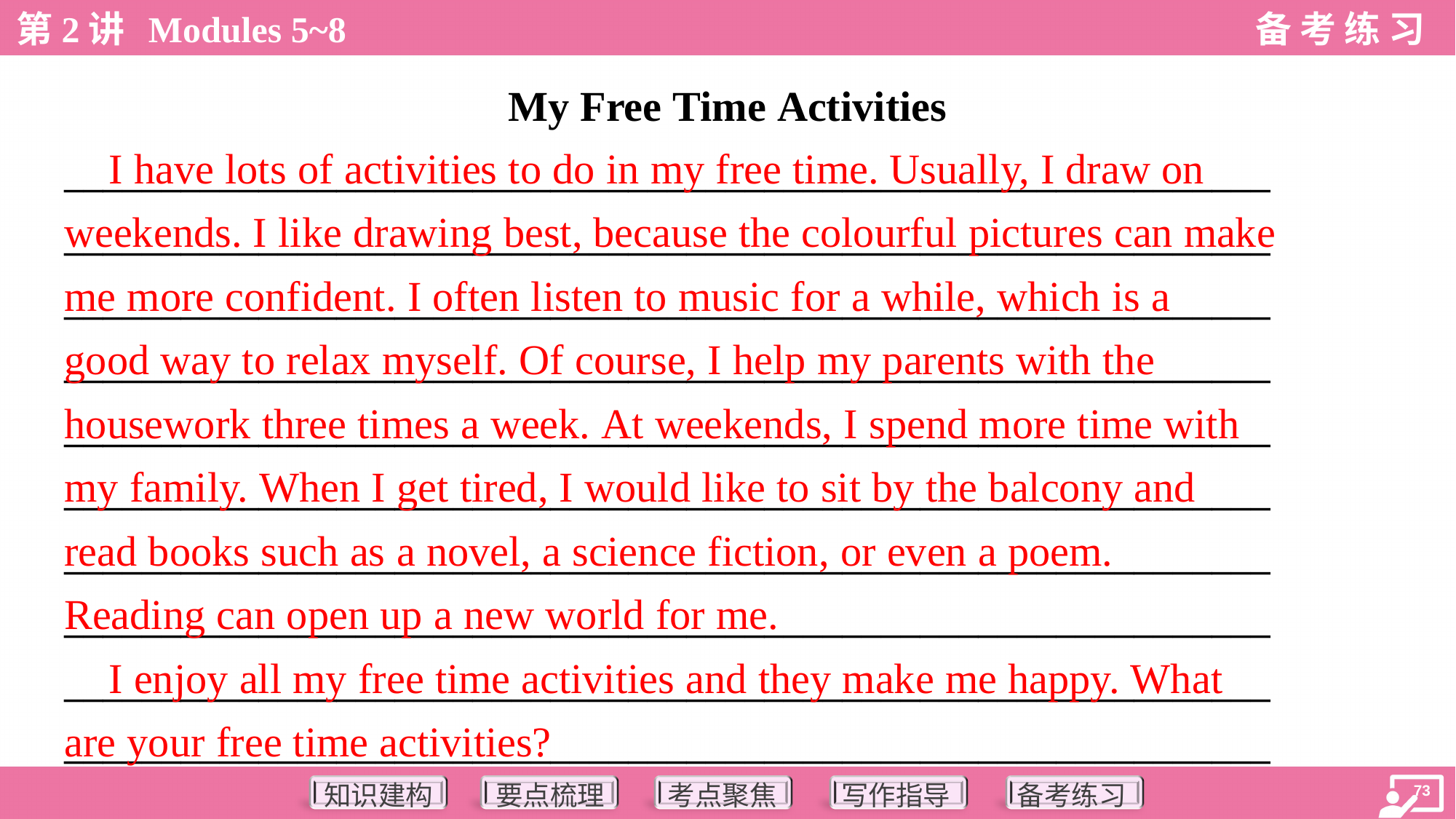

My Free Time Activities
______________________________________________________________
______________________________________________________________
______________________________________________________________
______________________________________________________________
______________________________________________________________
______________________________________________________________
______________________________________________________________
______________________________________________________________
______________________________________________________________
______________________________________________________________
    I have lots of activities to do in my free time. Usually, I draw on
weekends. I like drawing best, because the colourful pictures can make
me more confident. I often listen to music for a while, which is a
good way to relax myself. Of course, I help my parents with the
housework three times a week. At weekends, I spend more time with
my family. When I get tired, I would like to sit by the balcony and
read books such as a novel, a science fiction, or even a poem.
Reading can open up a new world for me.
    I enjoy all my free time activities and they make me happy. What
are your free time activities?